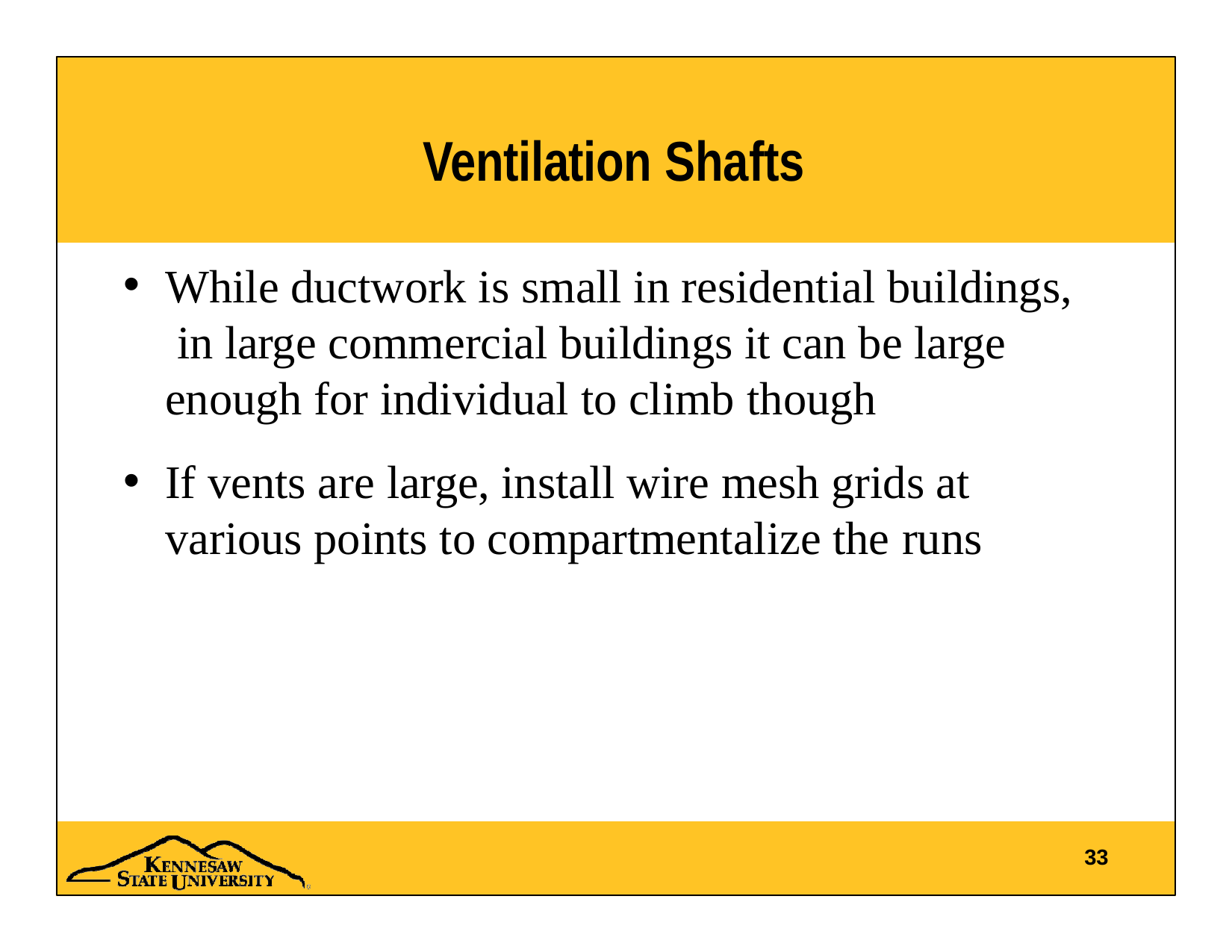

# Ventilation Shafts
While ductwork is small in residential buildings,  in large commercial buildings it can be large  enough for individual to climb though
If vents are large, install wire mesh grids at  various points to compartmentalize the runs

33